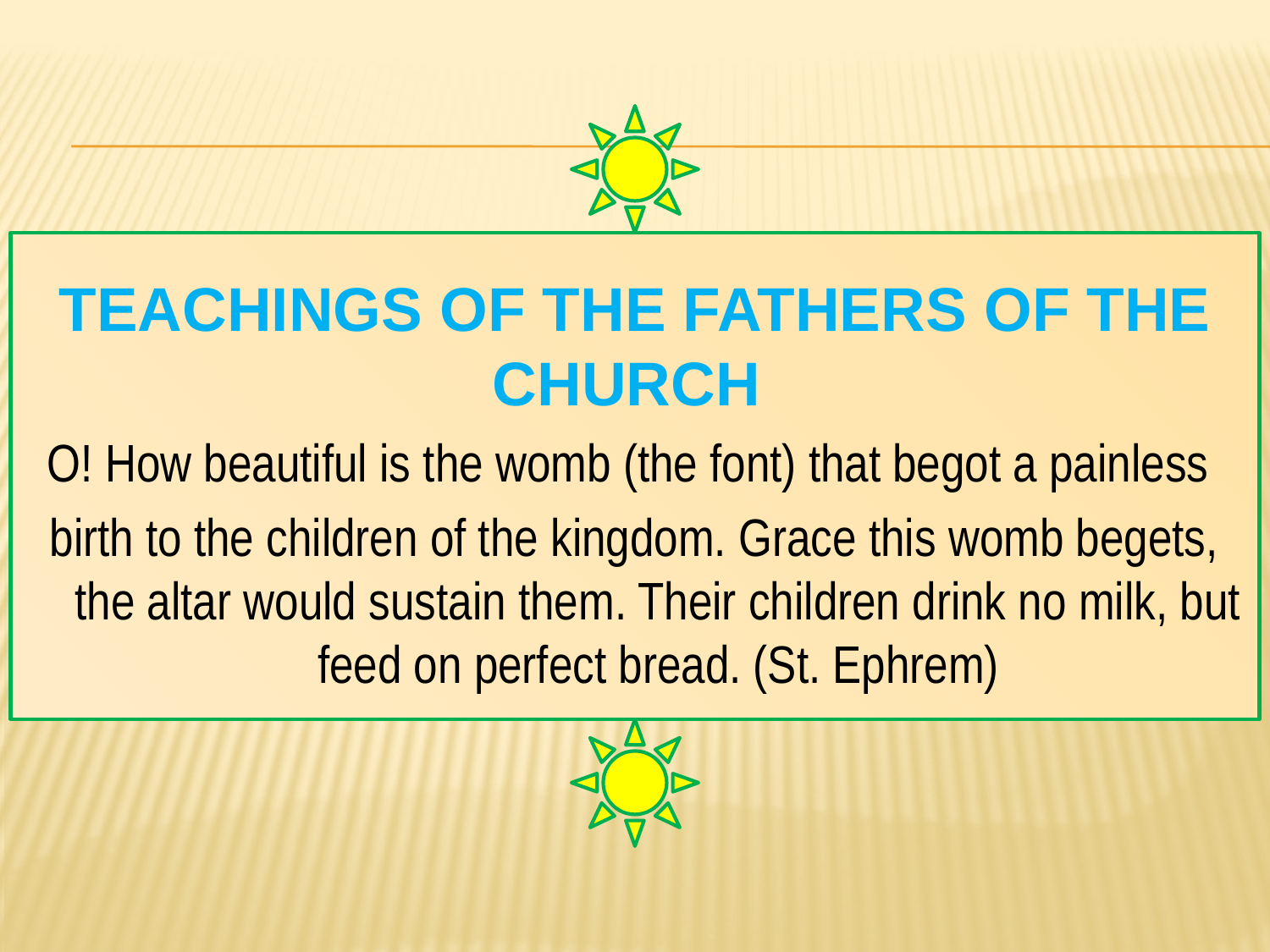

# Teachings of the Fathers of the Church
O! How beautiful is the womb (the font) that begot a painless
birth to the children of the kingdom. Grace this womb begets, the altar would sustain them. Their children drink no milk, but feed on perfect bread. (St. Ephrem)